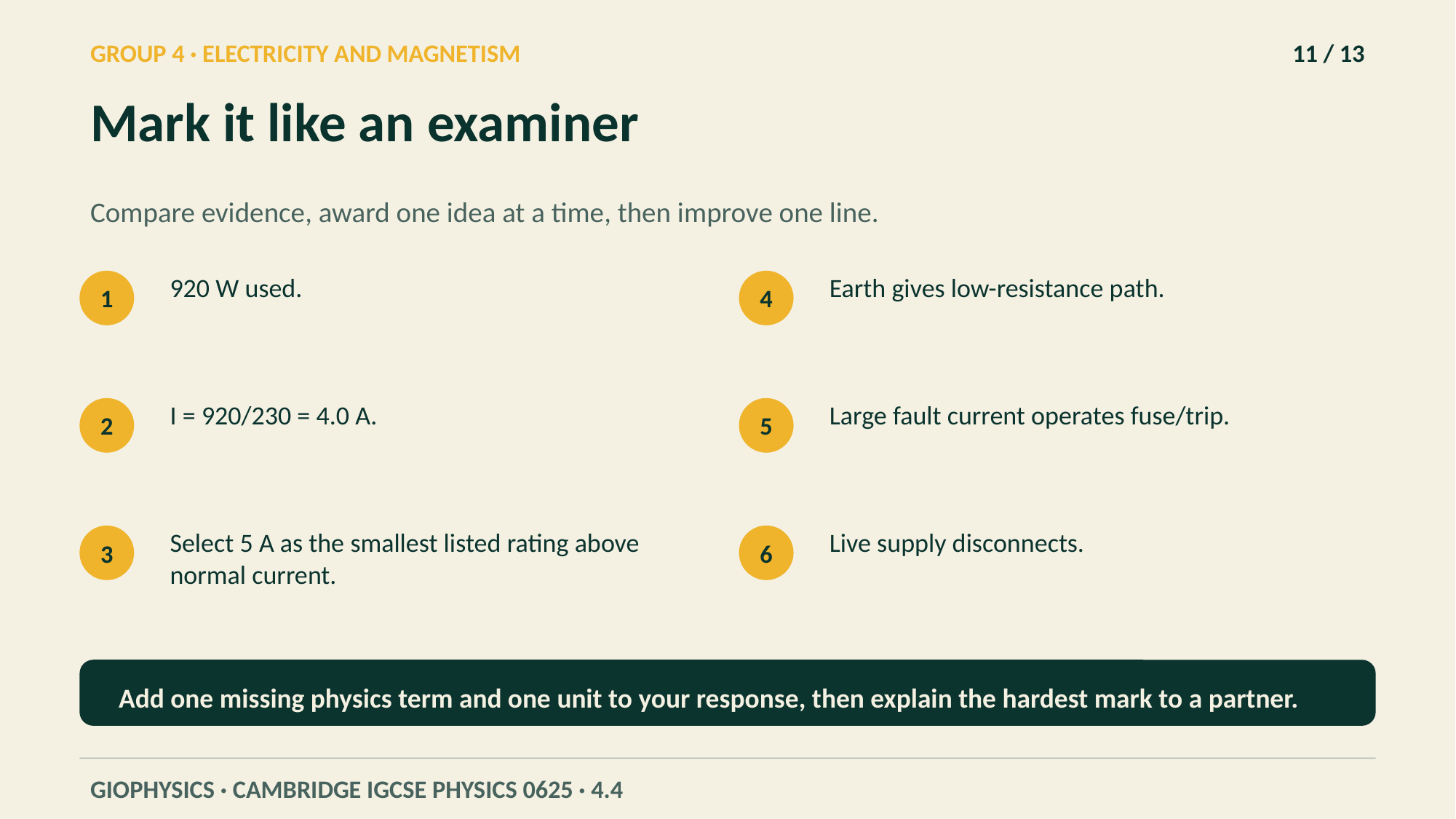

GROUP 4 · ELECTRICITY AND MAGNETISM
11 / 13
Mark it like an examiner
Compare evidence, award one idea at a time, then improve one line.
920 W used.
Earth gives low-resistance path.

1
4
I = 920/230 = 4.0 A.
Large fault current operates fuse/trip.

2
5
Select 5 A as the smallest listed rating above normal current.
Live supply disconnects.

3
6

Add one missing physics term and one unit to your response, then explain the hardest mark to a partner.

GIOPHYSICS · CAMBRIDGE IGCSE PHYSICS 0625 · 4.4